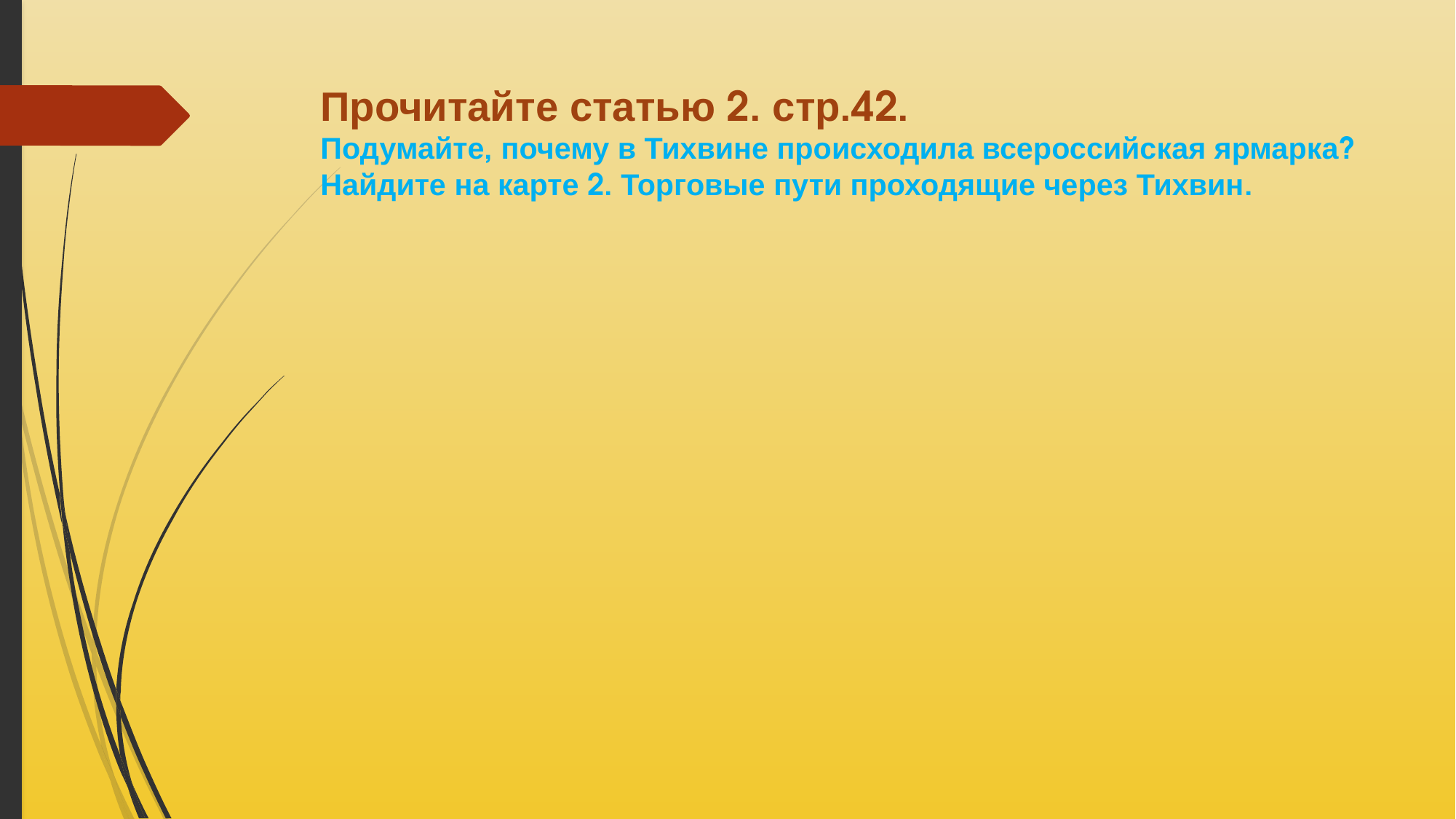

# Прочитайте статью 2. стр.42. Подумайте, почему в Тихвине происходила всероссийская ярмарка? Найдите на карте 2. Торговые пути проходящие через Тихвин.